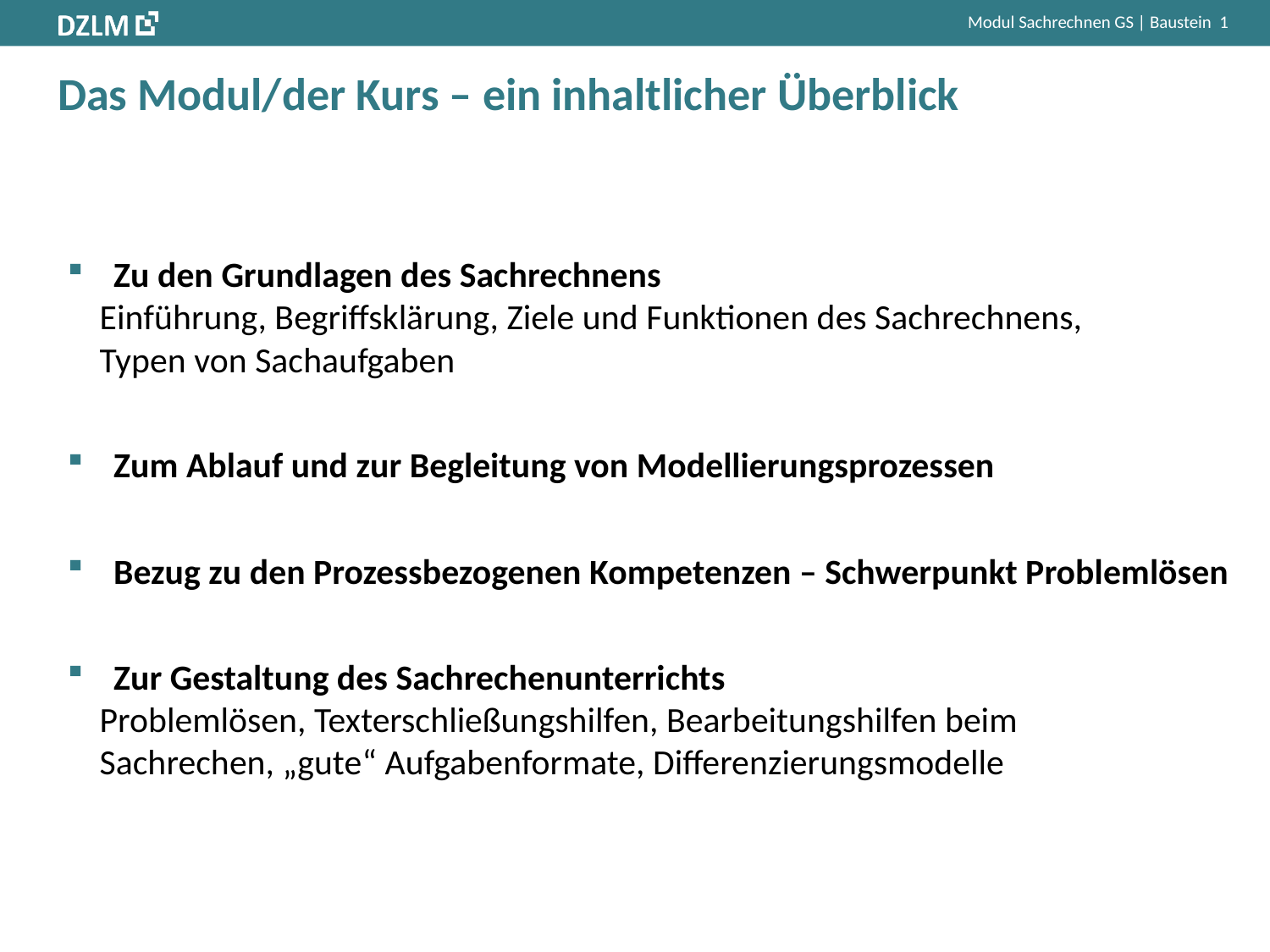

# Das Modul/der Kurs – ein inhaltlicher Überblick
  Zu den Grundlagen des Sachrechnens
    Einführung, Begriffsklärung, Ziele und Funktionen des Sachrechnens,
    Typen von Sachaufgaben

  Zum Ablauf und zur Begleitung von Modellierungsprozessen

  Bezug zu den Prozessbezogenen Kompetenzen – Schwerpunkt Problemlösen

  Zur Gestaltung des Sachrechenunterrichts
    Problemlösen, Texterschließungshilfen, Bearbeitungshilfen beim
    Sachrechen, „gute“ Aufgabenformate, Differenzierungsmodelle